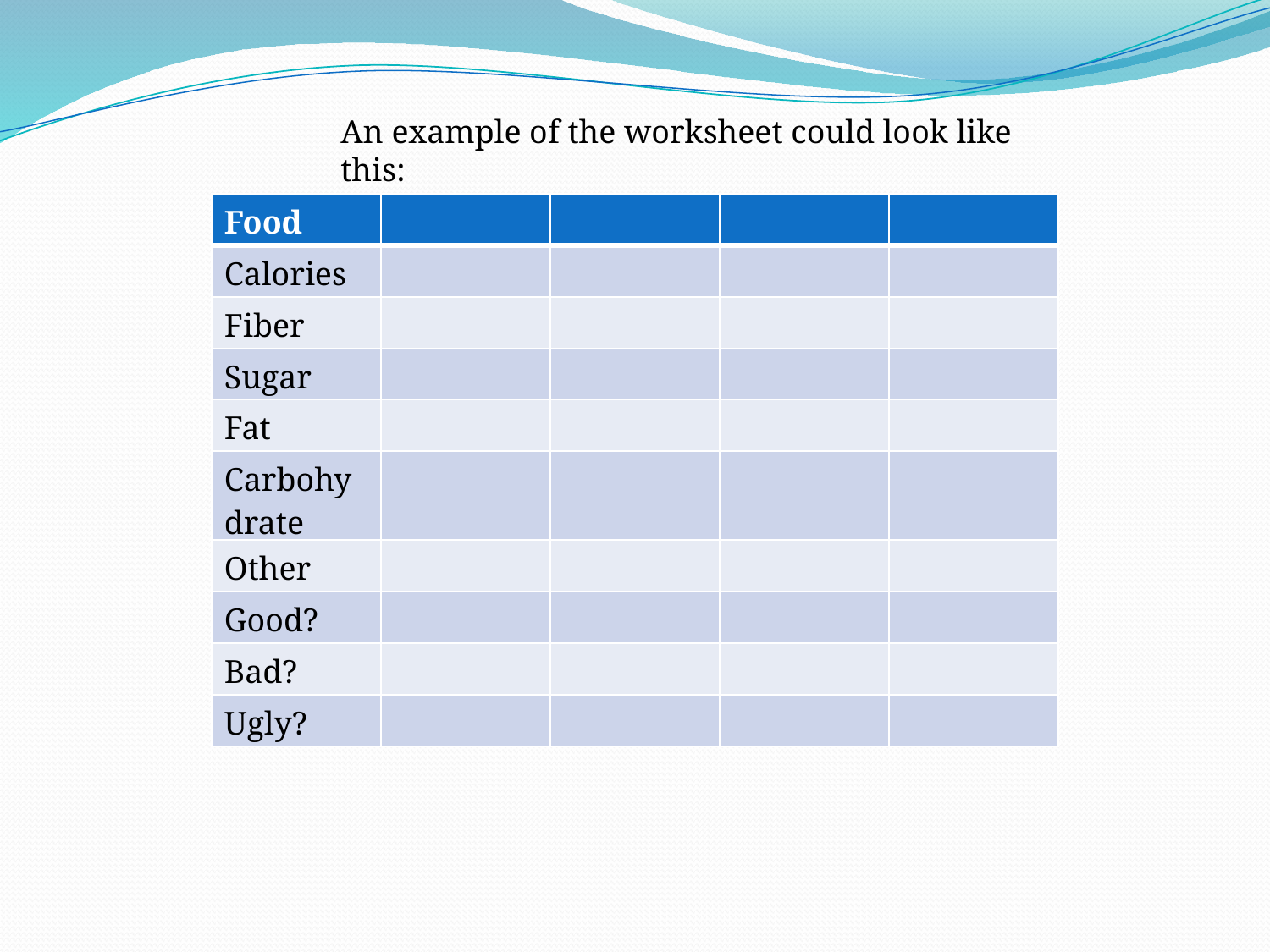

An example of the worksheet could look like this:
| Food |  |  |  |  |
| --- | --- | --- | --- | --- |
| Calories |  |  |  |  |
| Fiber |  |  |  |  |
| Sugar |  |  |  |  |
| Fat |  |  |  |  |
| Carbohydrate |  |  |  |  |
| Other |  |  |  |  |
| Good? |  |  |  |  |
| Bad? |  |  |  |  |
| Ugly? |  |  |  |  |